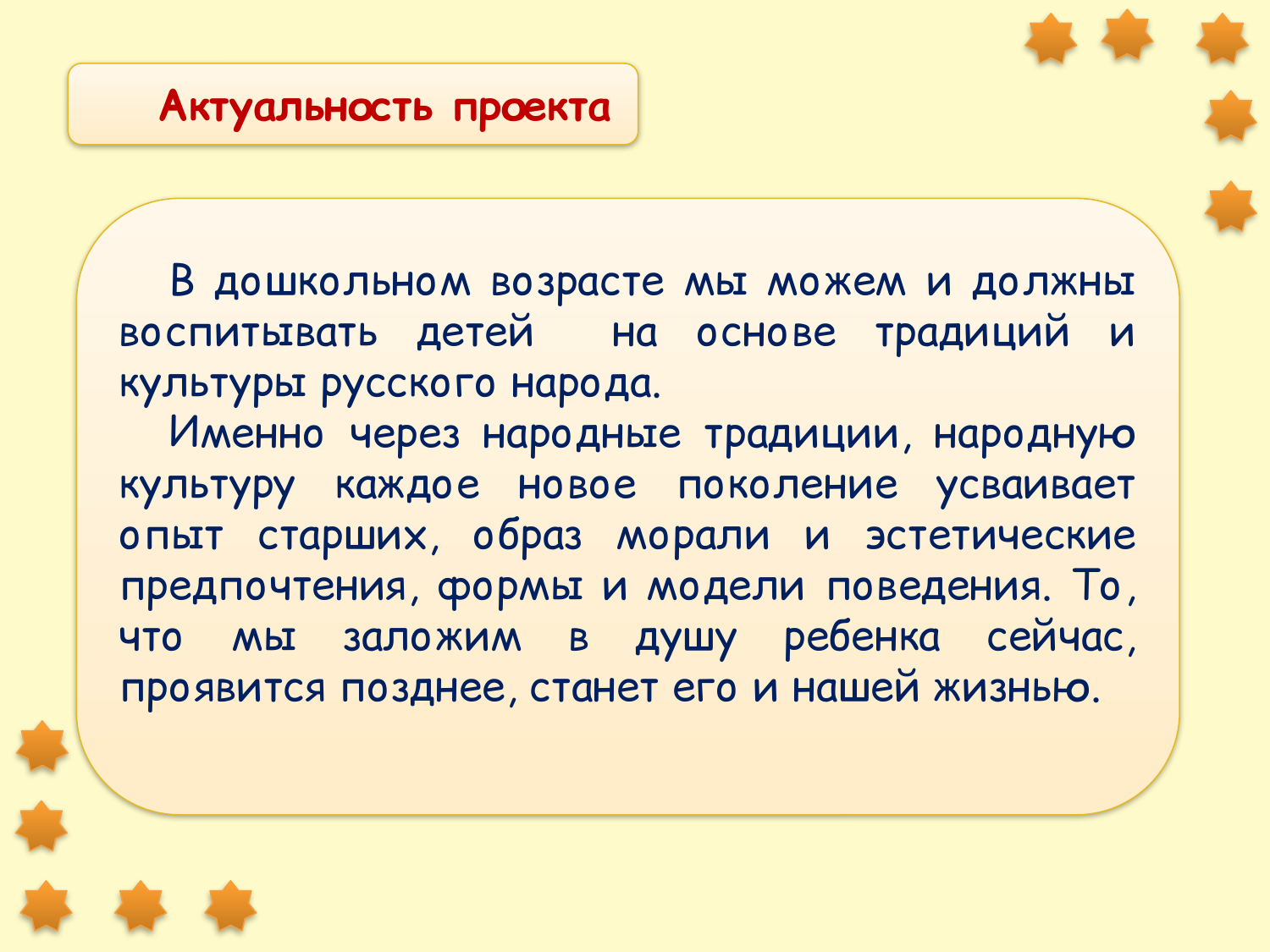

Актуальность проекта

В дошкольном возрасте мы можем и должны воспитывать детей  на основе традиций и культуры русского народа.
Именно через народные традиции, народную культуру каждое новое поколение усваивает опыт старших, образ морали и эстетические предпочтения, формы и модели поведения. То, что мы заложим в душу ребенка сейчас, проявится позднее, станет его и нашей жизнью.